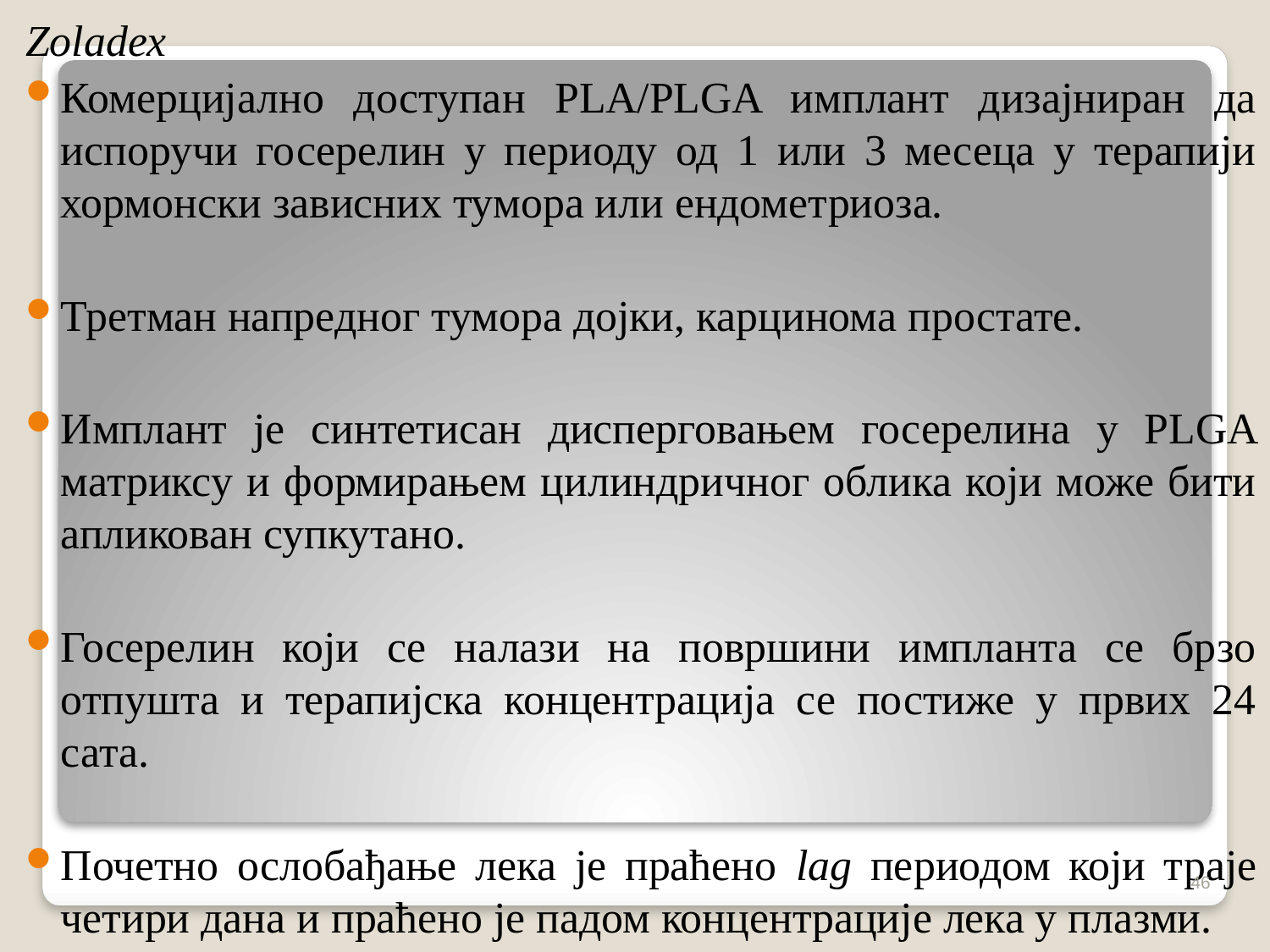

Zoladex
Комерцијално доступан PLA/PLGA имплант дизајниран да испоручи госерeлин у периоду од 1 или 3 месеца у терапији хормонски зависних тумора или ендометриоза.

Третман напредног тумора дојки, карцинома простате.

Имплант је синтетисан дисперговањем госерелина у PLGA матриксу и формирањем цилиндричног облика који може бити апликован супкутано.

Госерелин који се налази на површини импланта се брзо отпушта и терапијска концентрација се постиже у првих 24 сата.

Почетно ослобађање лека је праћено lag периодом који траје четири дана и праћено је падом концентрације лека у плазми.
46